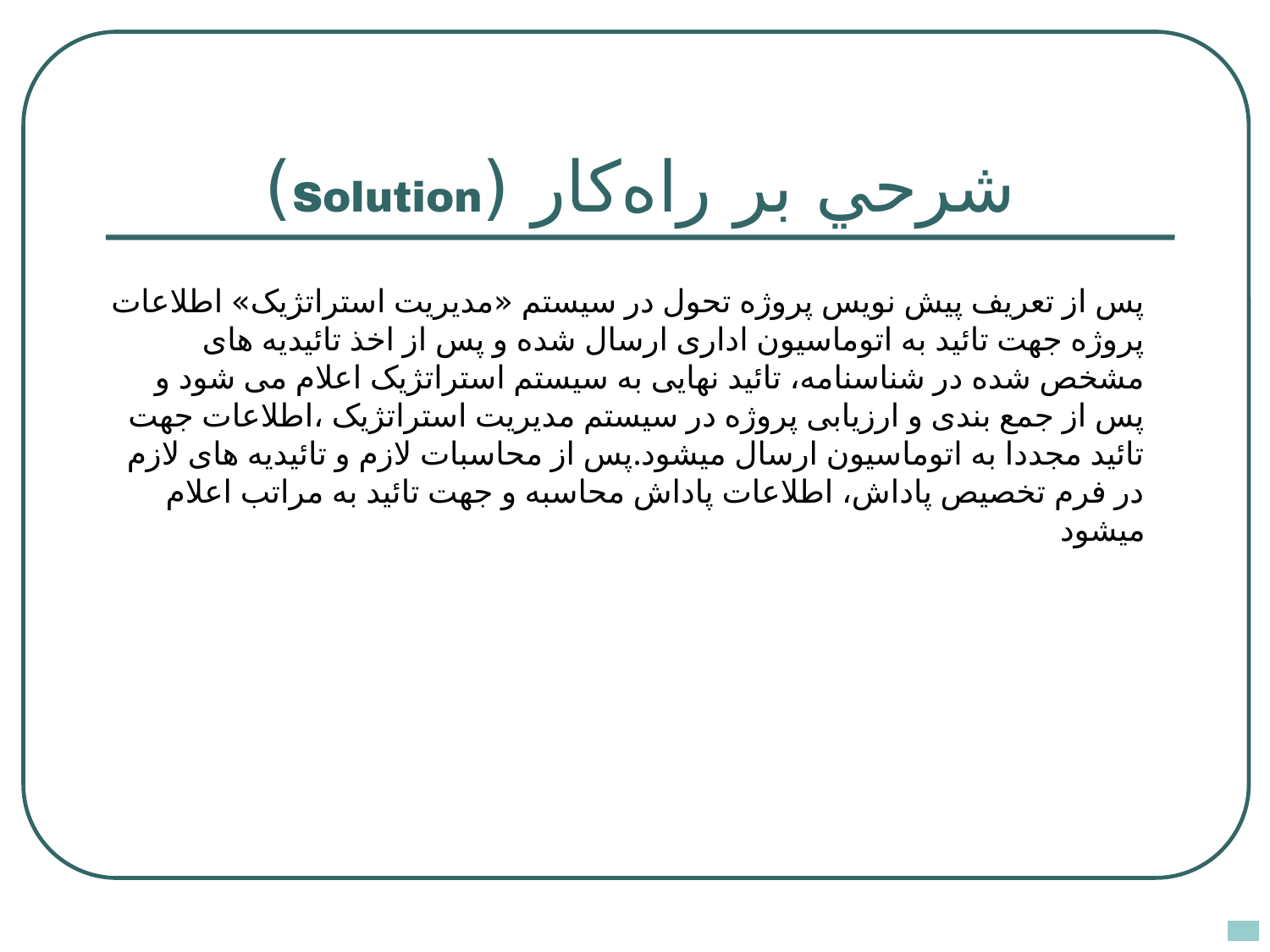

# شرحي بر راه‌كار (Solution)

پس از تعریف پیش نویس پروژه تحول در سیستم «مدیریت استراتژیک» اطلاعات پروژه جهت تائید به اتوماسیون اداری ارسال شده و پس از اخذ تائیدیه های مشخص شده در شناسنامه، تائید نهایی به سیستم استراتژیک اعلام می شود و پس از جمع بندی و ارزیابی پروژه در سیستم مدیریت استراتژیک ،اطلاعات جهت تائید مجددا به اتوماسیون ارسال میشود.پس از محاسبات لازم و تائیدیه های لازم در فرم تخصیص پاداش، اطلاعات پاداش محاسبه و جهت تائید به مراتب اعلام میشود